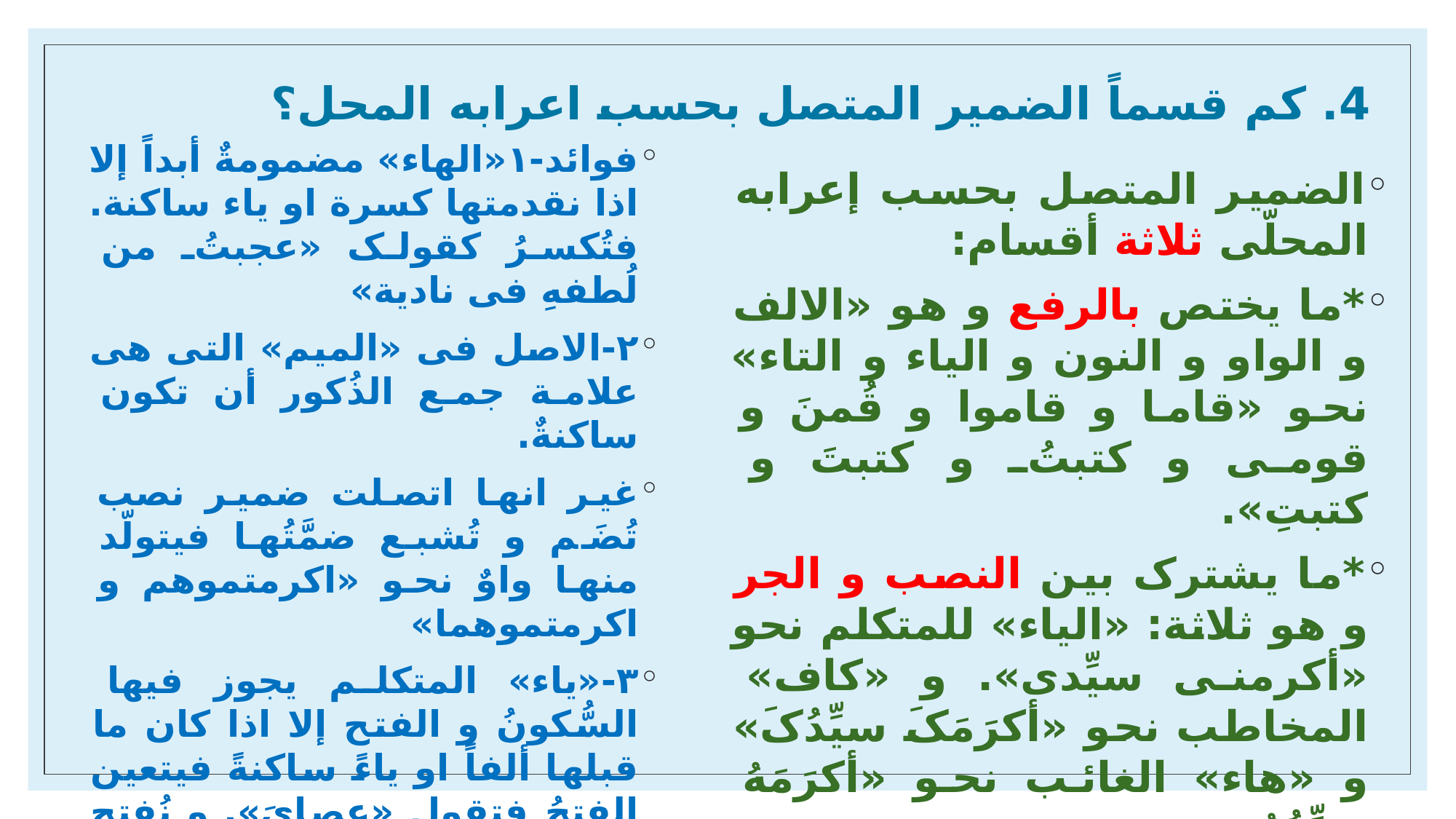

# 4. کم قسماً الضمیر المتصل بحسب اعرابه المحل؟
فوائد-۱«الهاء» مضمومةٌ أبداً إلا اذا نقدمتها کسرة او یاء ساکنة. فتُکسرُ کقولک «عجبتُ من لُطفهِ فی نادیة»
۲-الاصل فی «المیم» التی هی علامة جمع الذُکور أن تکون ساکنةٌ.
غیر انها اتصلت ضمیر نصب تُضَم و تُشبع ضمَّتُها فیتولّد منها واوٌ نحو «اکرمتموهم و اکرمتموهما»
۳-«یاء» المتکلم یجوز فیها السُّکونُ و الفتح إلا اذا کان ما قبلها ألفاً او یاءً ساکنةً فیتعین الفتحُ فتقول «عصایَ». و نُفتح فی مثل هذه الحال رفعا للالتقاء الساکنین.
اذا اتَّصلت «الی و لدی و علی» بضمیرٍ أُبدلت الالف فیهنَّ یاء ساکنةٌ فیُقال «الیک و علیهم و لدیکُم»
الضمیر المتصل بحسب إعرابه المحلّی ثلاثة أقسام:
*ما یختص بالرفع و هو «الالف و الواو و النون و الیاء و التاء» نحو «قاما و قاموا و قُمنَ و قومی و کتبتُ و کتبتَ و کتبتِ».
*ما یشترک بین النصب و الجر و هو ثلاثة: «الیاء» للمتکلم نحو «أکرمنی سیِّدی». و «کاف» المخاطب نحو «أکرَمَکَ سیِّدُکَ» و «هاء» الغائب نحو «أکرَمَهُ سیِّدُهُ»
*ما یشترک بین الرفع و النصب و الجر و هو «نا» نحو «ربّنا إننا سمعنا»